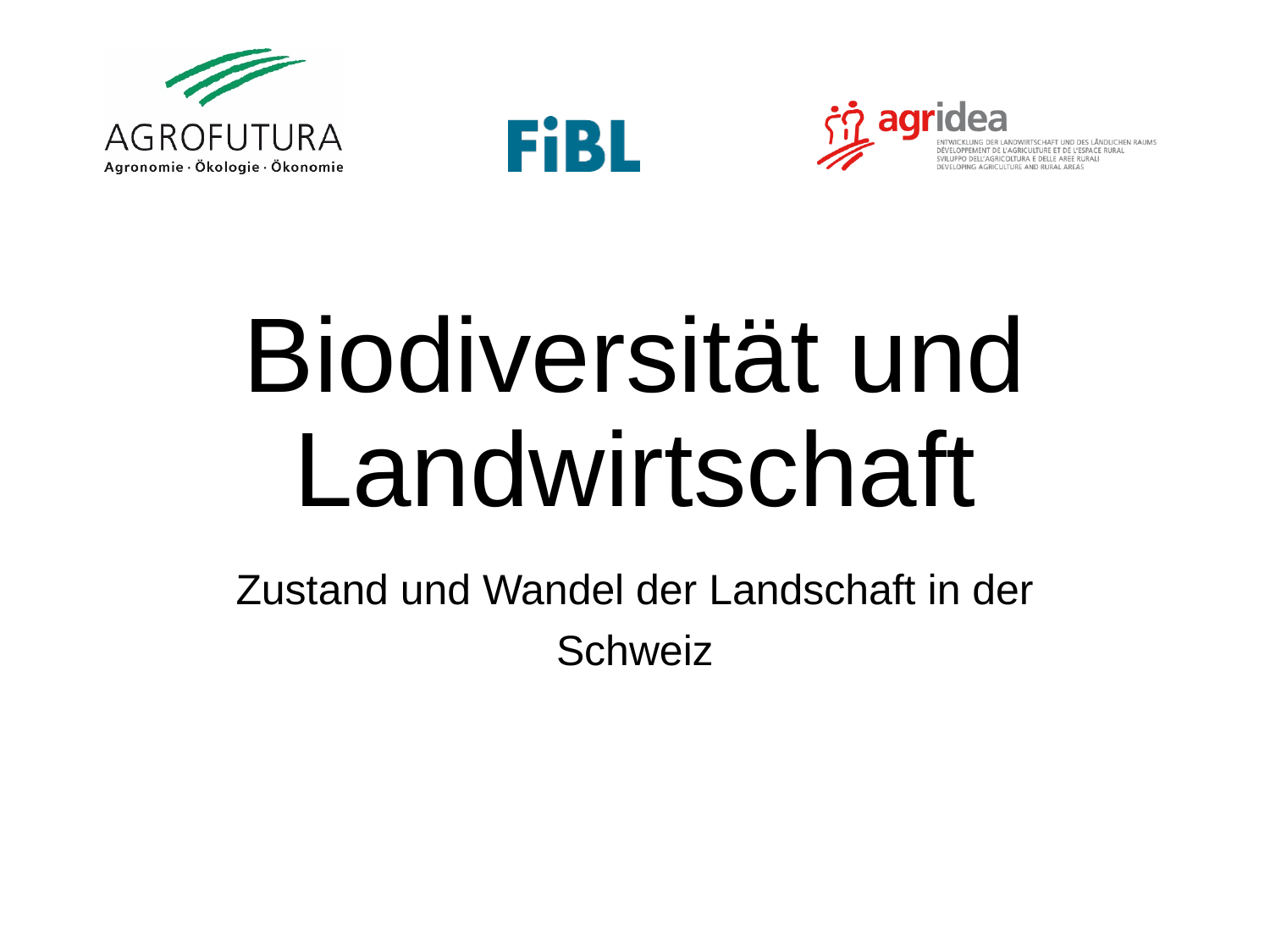

# Biodiversität und Landwirtschaft
Zustand und Wandel der Landschaft in der Schweiz